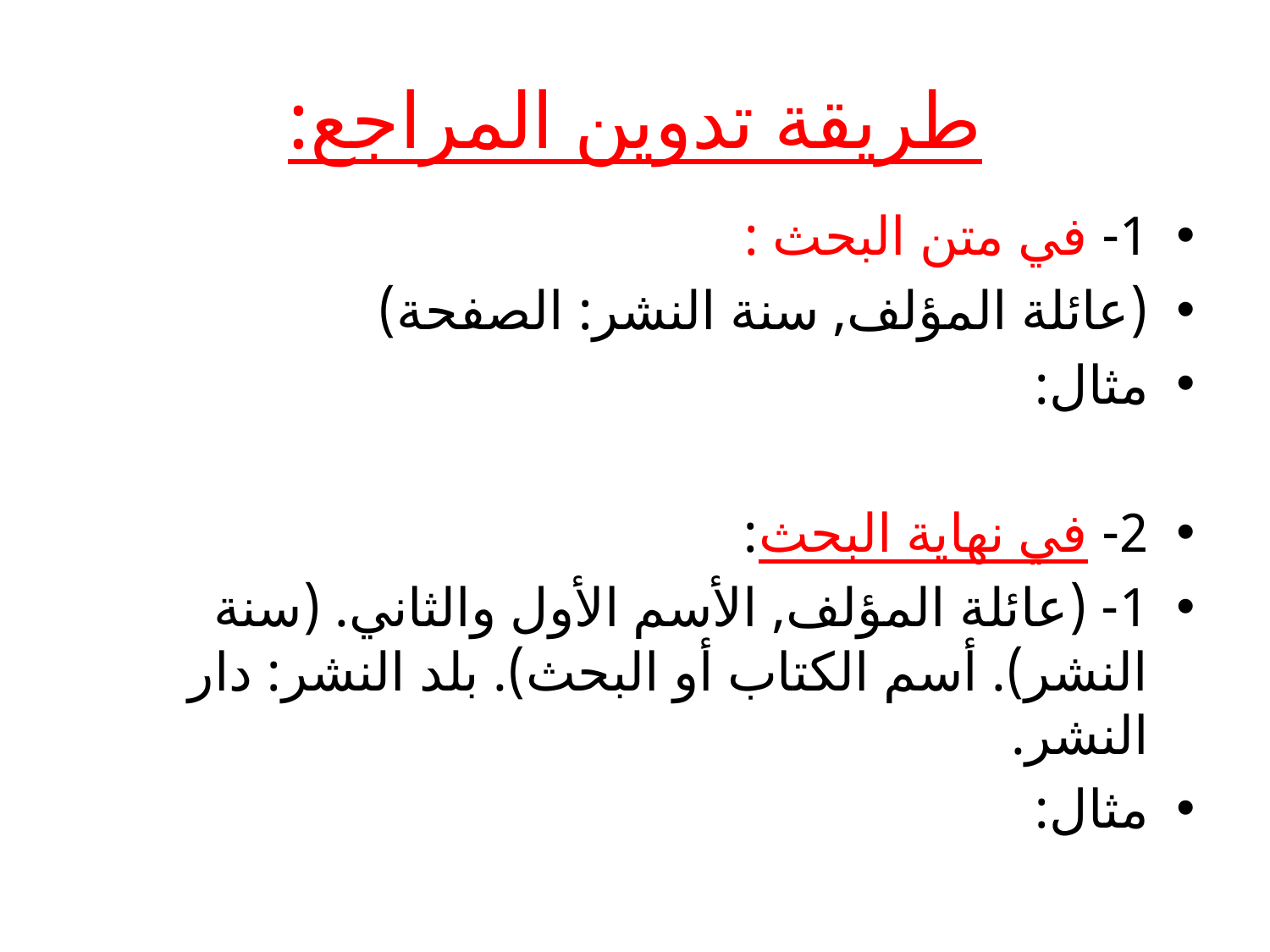

# طريقة تدوين المراجع:
1- في متن البحث :
(عائلة المؤلف, سنة النشر: الصفحة)
مثال:

2- في نهاية البحث:
1- (عائلة المؤلف, الأسم الأول والثاني. (سنة النشر). أسم الكتاب أو البحث). بلد النشر: دار النشر.
مثال: